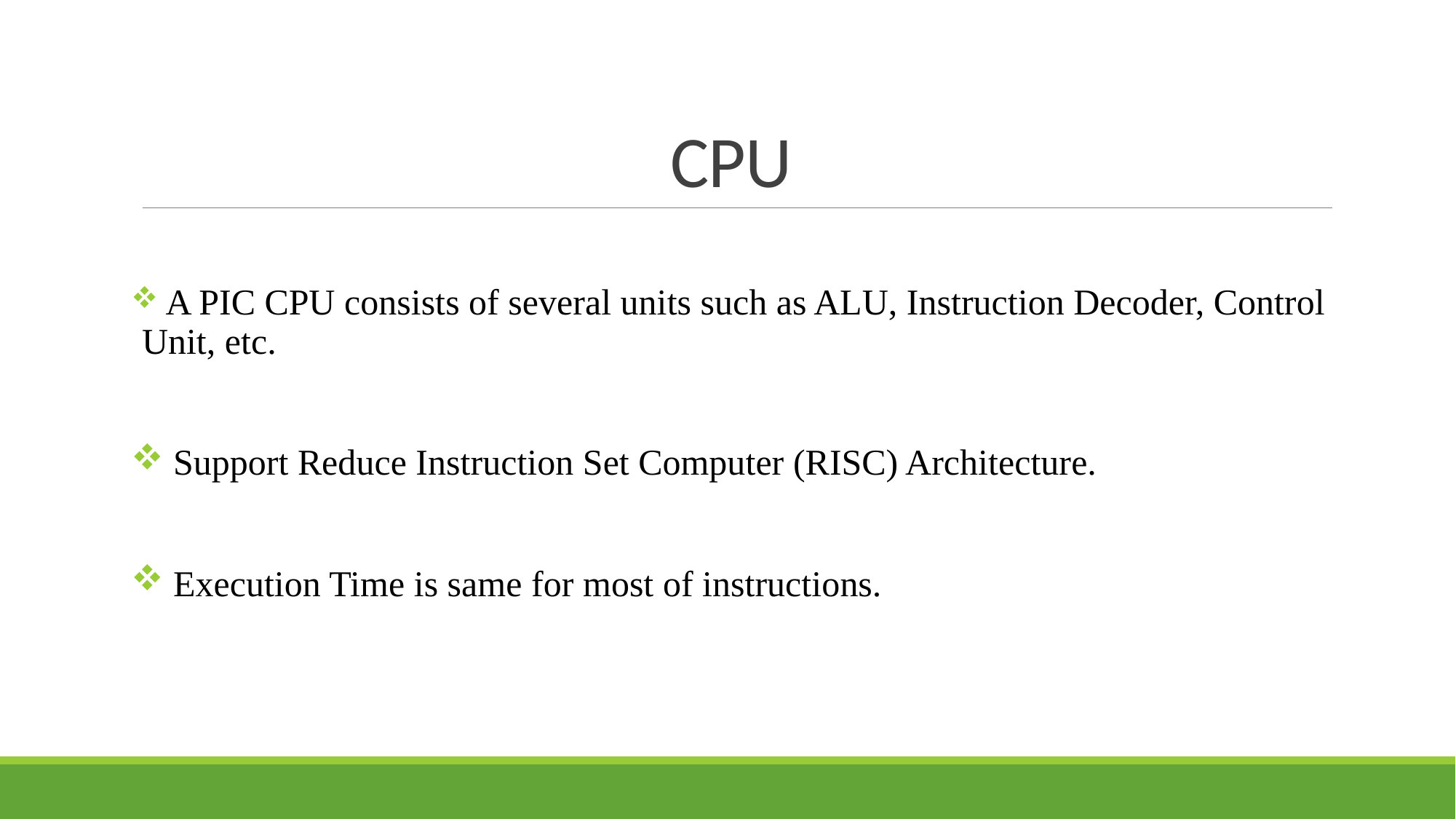

# CPU

 A PIC CPU consists of several units such as ALU, Instruction Decoder, Control Unit, etc.

 Support Reduce Instruction Set Computer (RISC) Architecture.

 Execution Time is same for most of instructions.